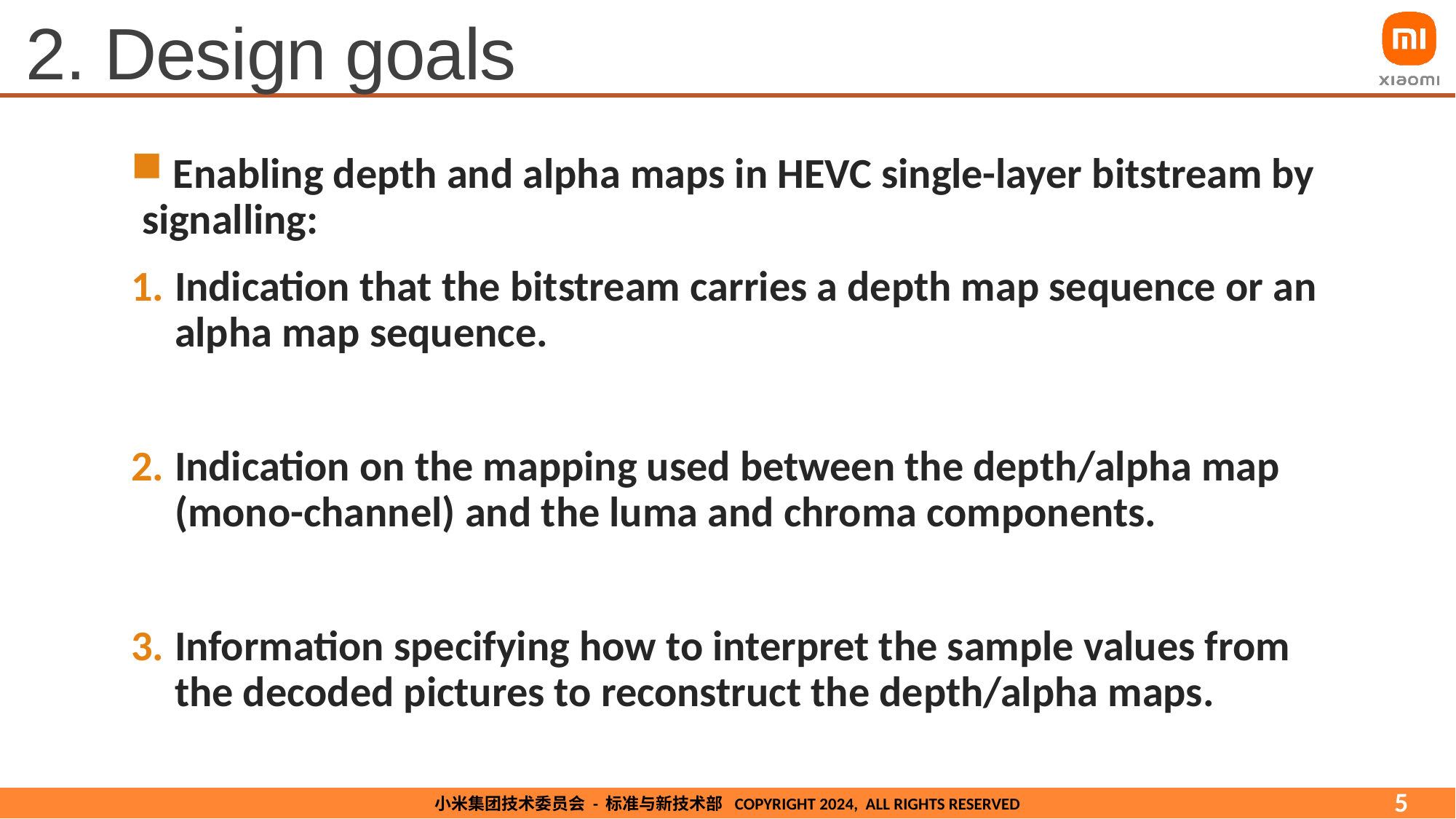

# 2. Design goals
 Enabling depth and alpha maps in HEVC single-layer bitstream by signalling:
Indication that the bitstream carries a depth map sequence or an alpha map sequence.

Indication on the mapping used between the depth/alpha map (mono-channel) and the luma and chroma components.

Information specifying how to interpret the sample values from the decoded pictures to reconstruct the depth/alpha maps.
5